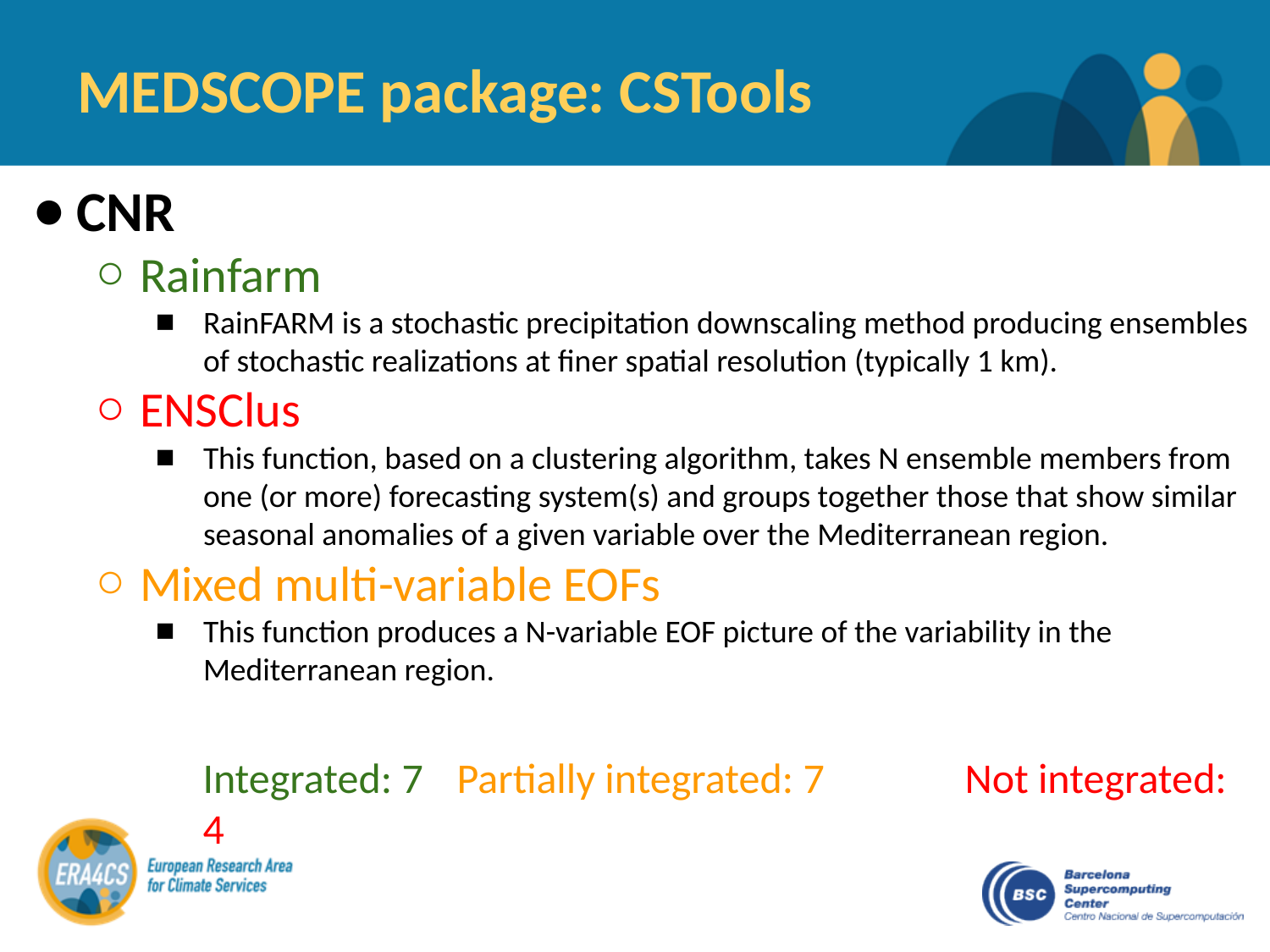

# MEDSCOPE package: CSTools
CNR
Rainfarm
RainFARM is a stochastic precipitation downscaling method producing ensembles of stochastic realizations at finer spatial resolution (typically 1 km).
ENSClus
This function, based on a clustering algorithm, takes N ensemble members from one (or more) forecasting system(s) and groups together those that show similar seasonal anomalies of a given variable over the Mediterranean region.
Mixed multi-variable EOFs
This function produces a N-variable EOF picture of the variability in the Mediterranean region.
Integrated: 7	Partially integrated: 7		Not integrated: 4